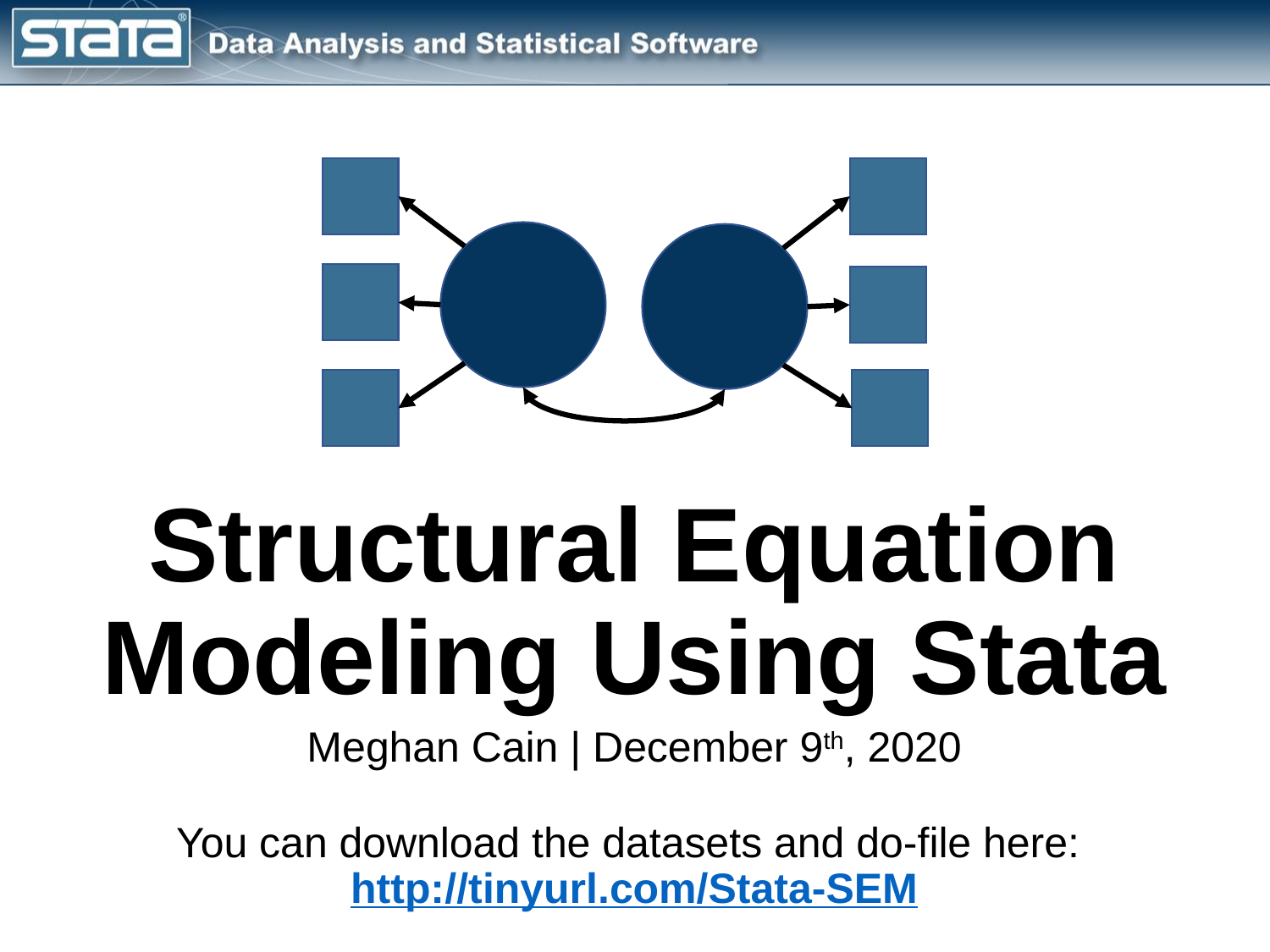

# Structural Equation Modeling Using Stata
Meghan Cain | December 9th, 2020

You can download the datasets and do-file here: http://tinyurl.com/Stata-SEM